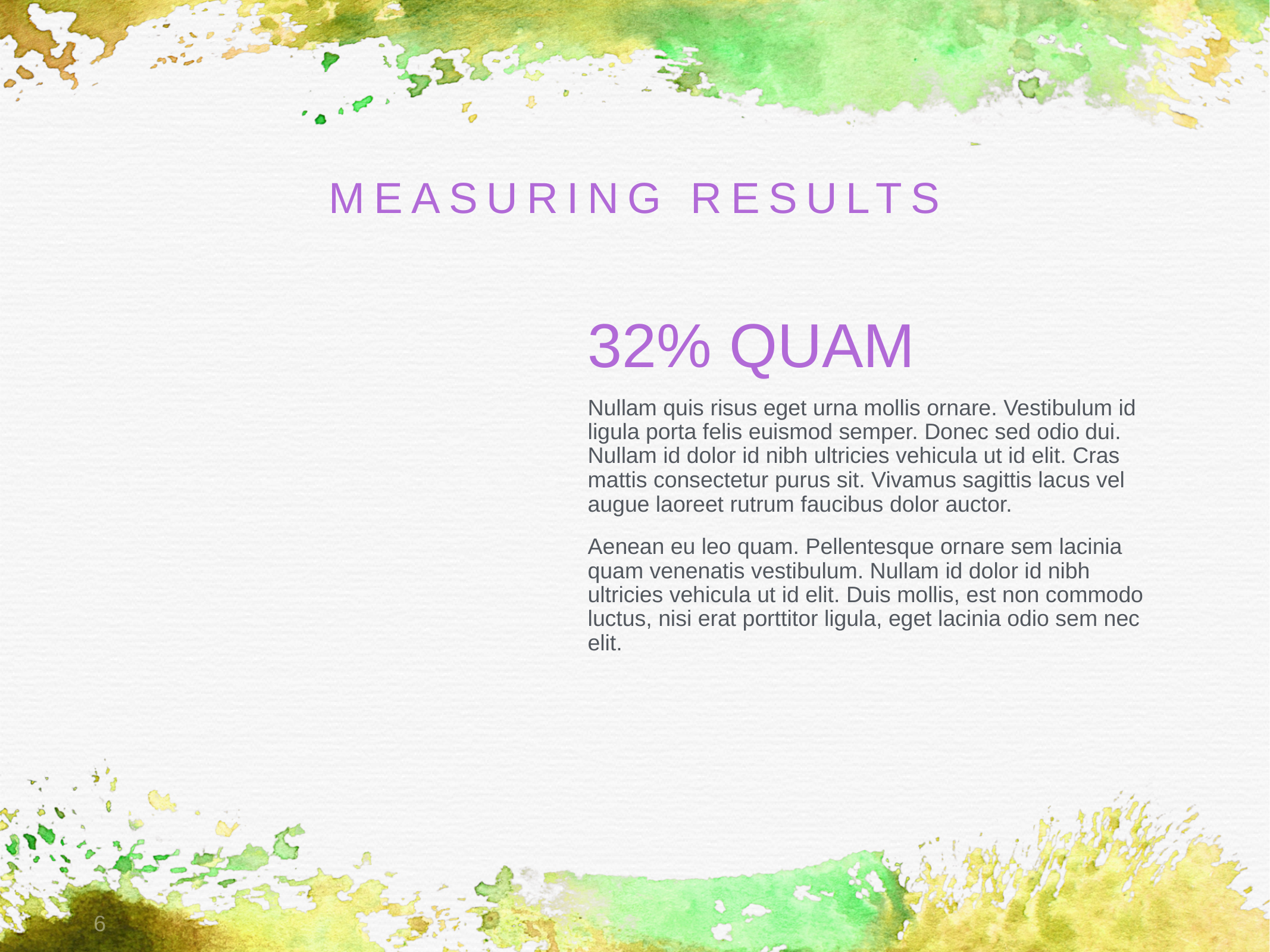

# Measuring results
32% Quam

Nullam quis risus eget urna mollis ornare. Vestibulum id ligula porta felis euismod semper. Donec sed odio dui. Nullam id dolor id nibh ultricies vehicula ut id elit. Cras mattis consectetur purus sit. Vivamus sagittis lacus vel augue laoreet rutrum faucibus dolor auctor.
Aenean eu leo quam. Pellentesque ornare sem lacinia quam venenatis vestibulum. Nullam id dolor id nibh ultricies vehicula ut id elit. Duis mollis, est non commodo luctus, nisi erat porttitor ligula, eget lacinia odio sem nec elit.

6